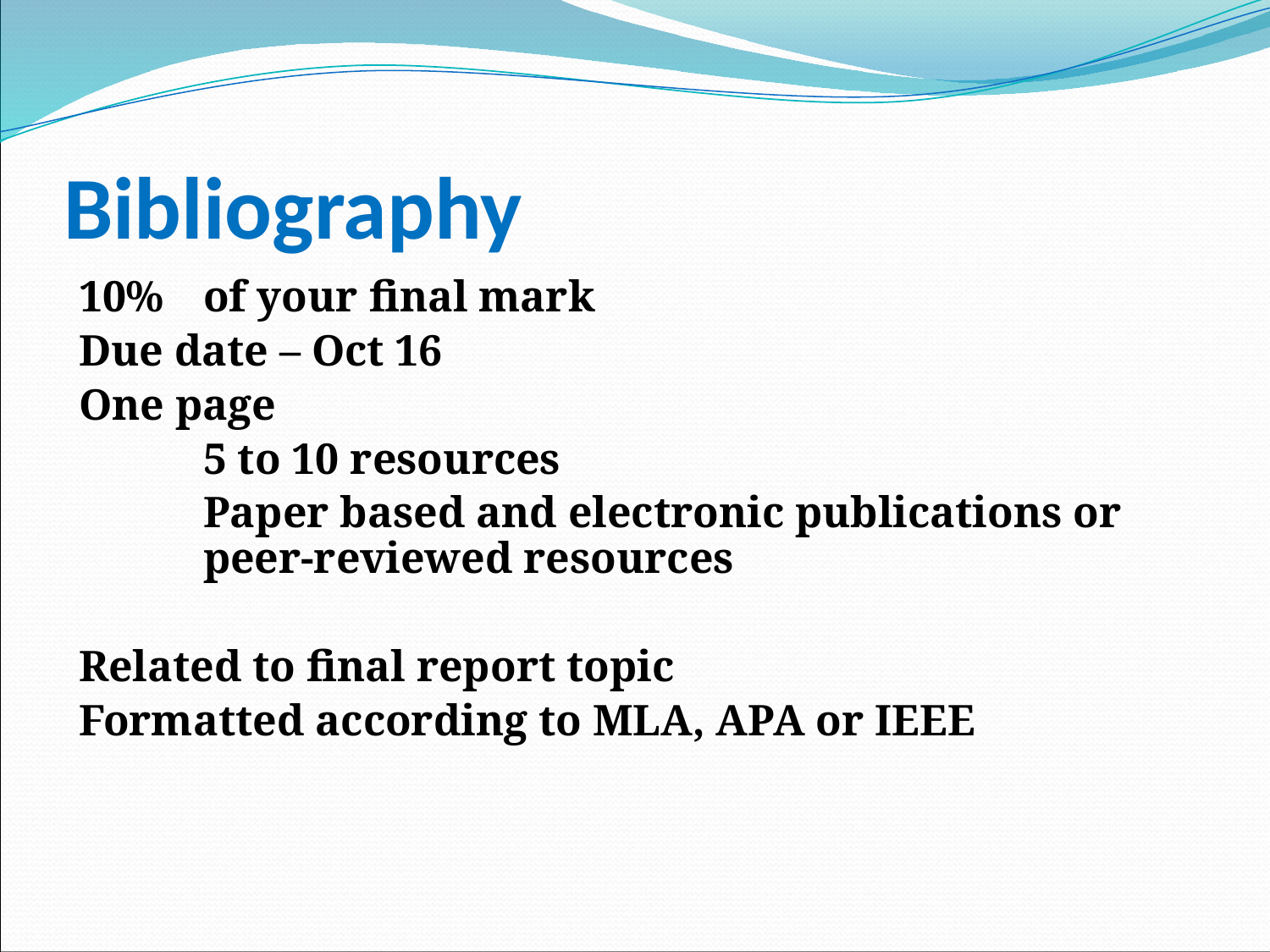

# Bibliography
10%	of your final mark
Due date – Oct 16
One page
	5 to 10 resources
	Paper based and electronic publications or peer-reviewed resources

Related to final report topic
Formatted according to MLA, APA or IEEE